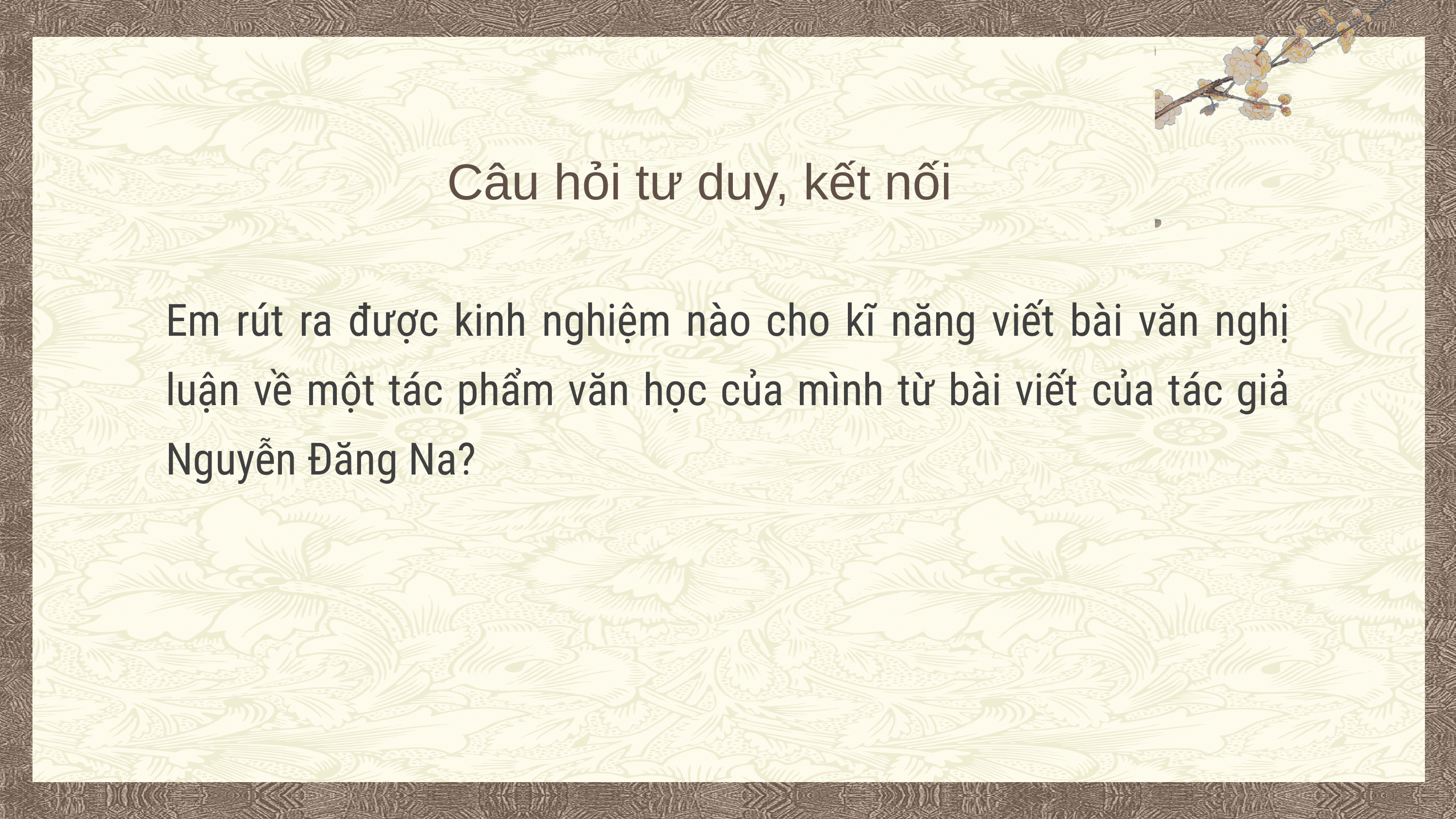

Câu hỏi tư duy, kết nối

Em rút ra được kinh nghiệm nào cho kĩ năng viết bài văn nghị luận về một tác phẩm văn học của mình từ bài viết của tác giả Nguyễn Đăng Na?